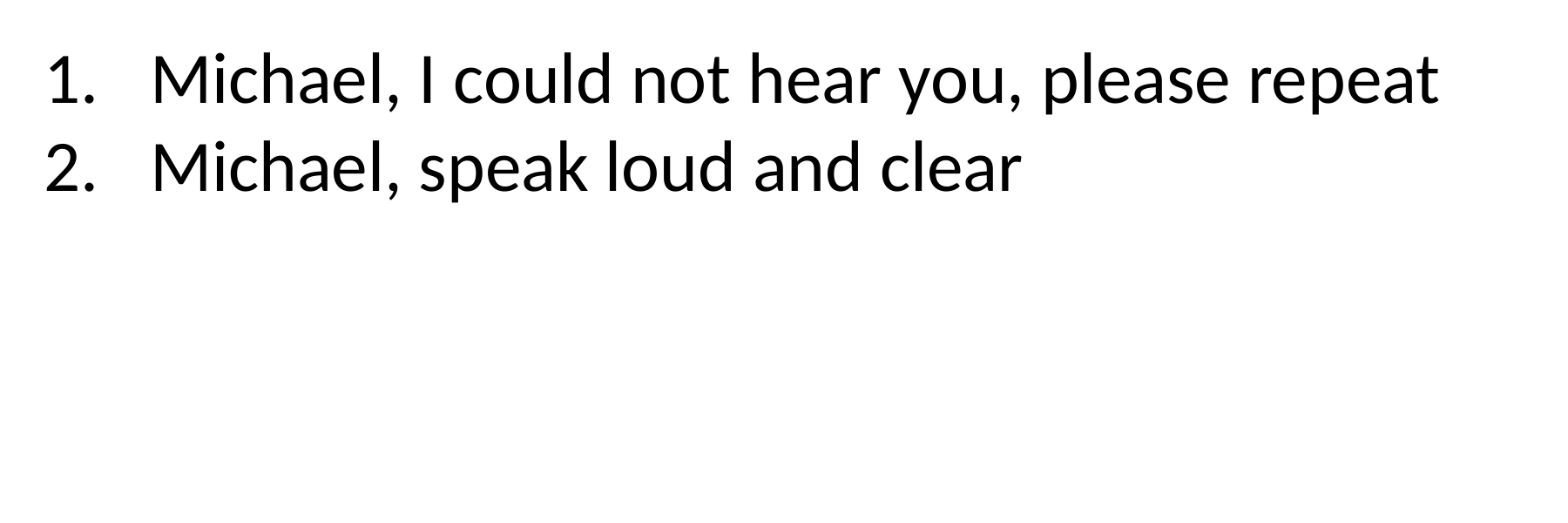

Michael, I could not hear you, please repeat
Michael, speak loud and clear